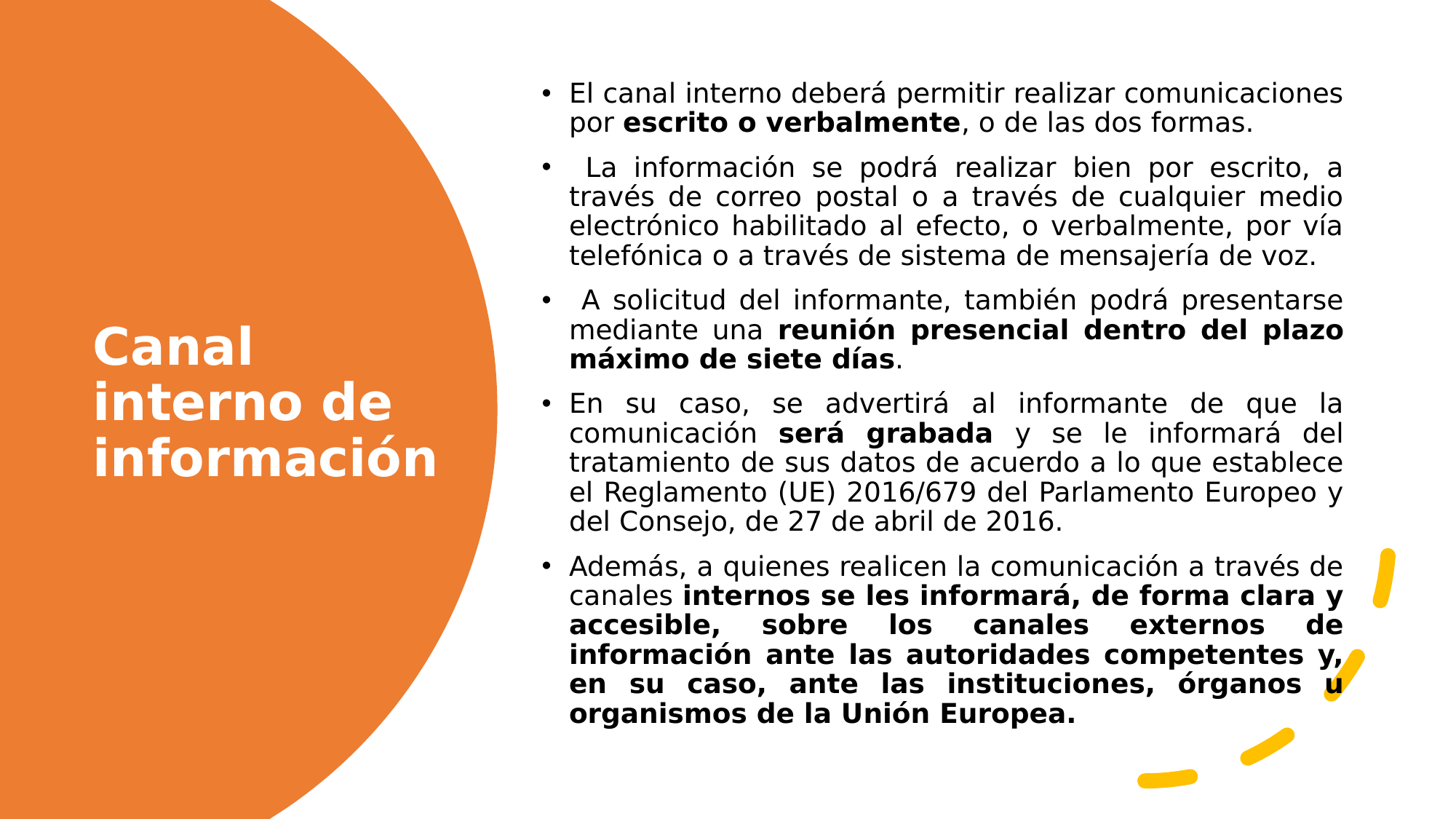

El canal interno deberá permitir realizar comunicaciones por escrito o verbalmente, o de las dos formas.
 La información se podrá realizar bien por escrito, a través de correo postal o a través de cualquier medio electrónico habilitado al efecto, o verbalmente, por vía telefónica o a través de sistema de mensajería de voz.
 A solicitud del informante, también podrá presentarse mediante una reunión presencial dentro del plazo máximo de siete días.
En su caso, se advertirá al informante de que la comunicación será grabada y se le informará del tratamiento de sus datos de acuerdo a lo que establece el Reglamento (UE) 2016/679 del Parlamento Europeo y del Consejo, de 27 de abril de 2016.
Además, a quienes realicen la comunicación a través de canales internos se les informará, de forma clara y accesible, sobre los canales externos de información ante las autoridades competentes y, en su caso, ante las instituciones, órganos u organismos de la Unión Europea.
# Canal interno de información